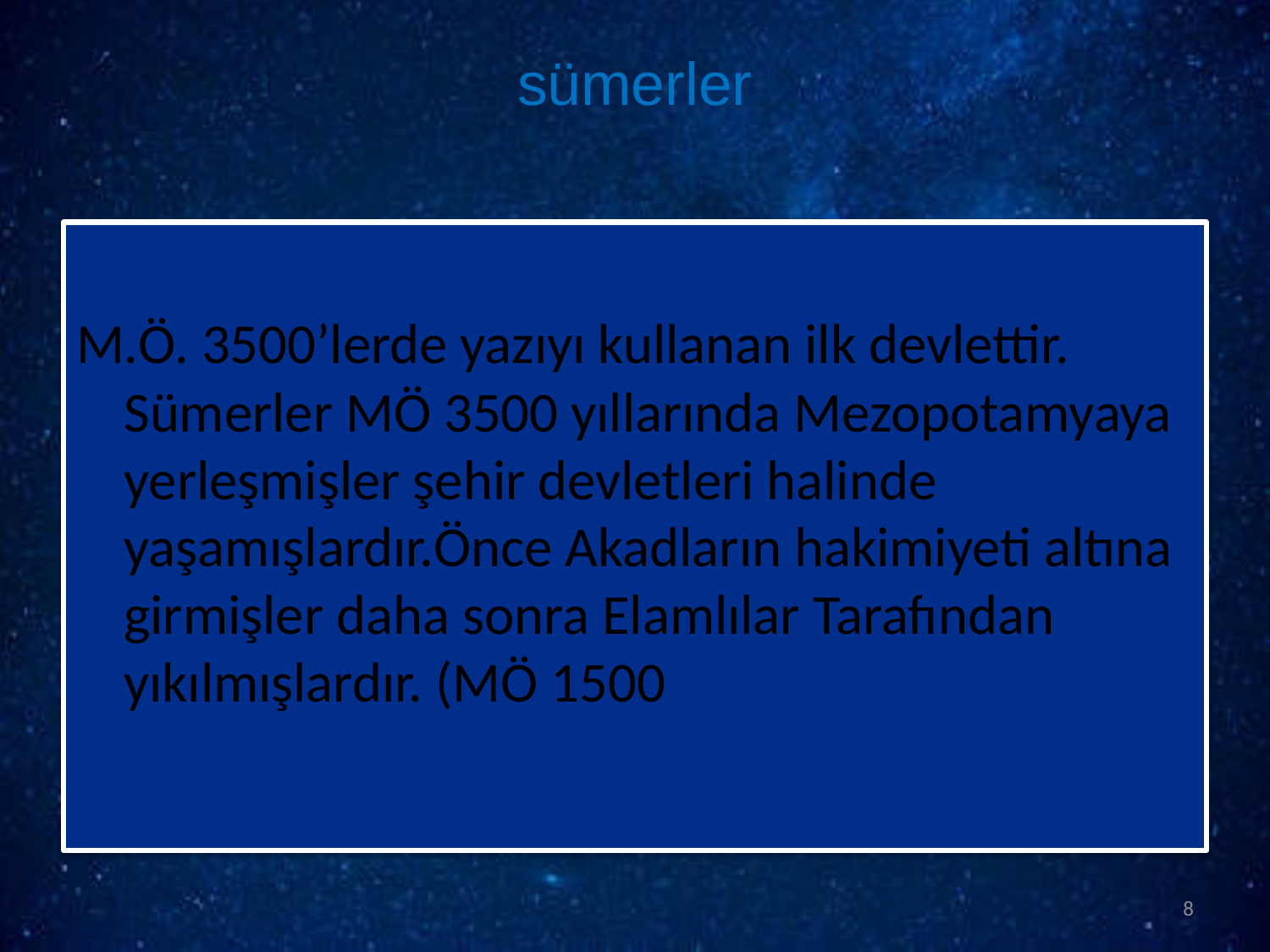

# sümerler

M.Ö. 3500’lerde yazıyı kullanan ilk devlettir. Sümerler MÖ 3500 yıllarında Mezopotamyaya yerleşmişler şehir devletleri halinde yaşamışlardır.Önce Akadların hakimiyeti altına girmişler daha sonra Elamlılar Tarafından yıkılmışlardır. (MÖ 1500
8